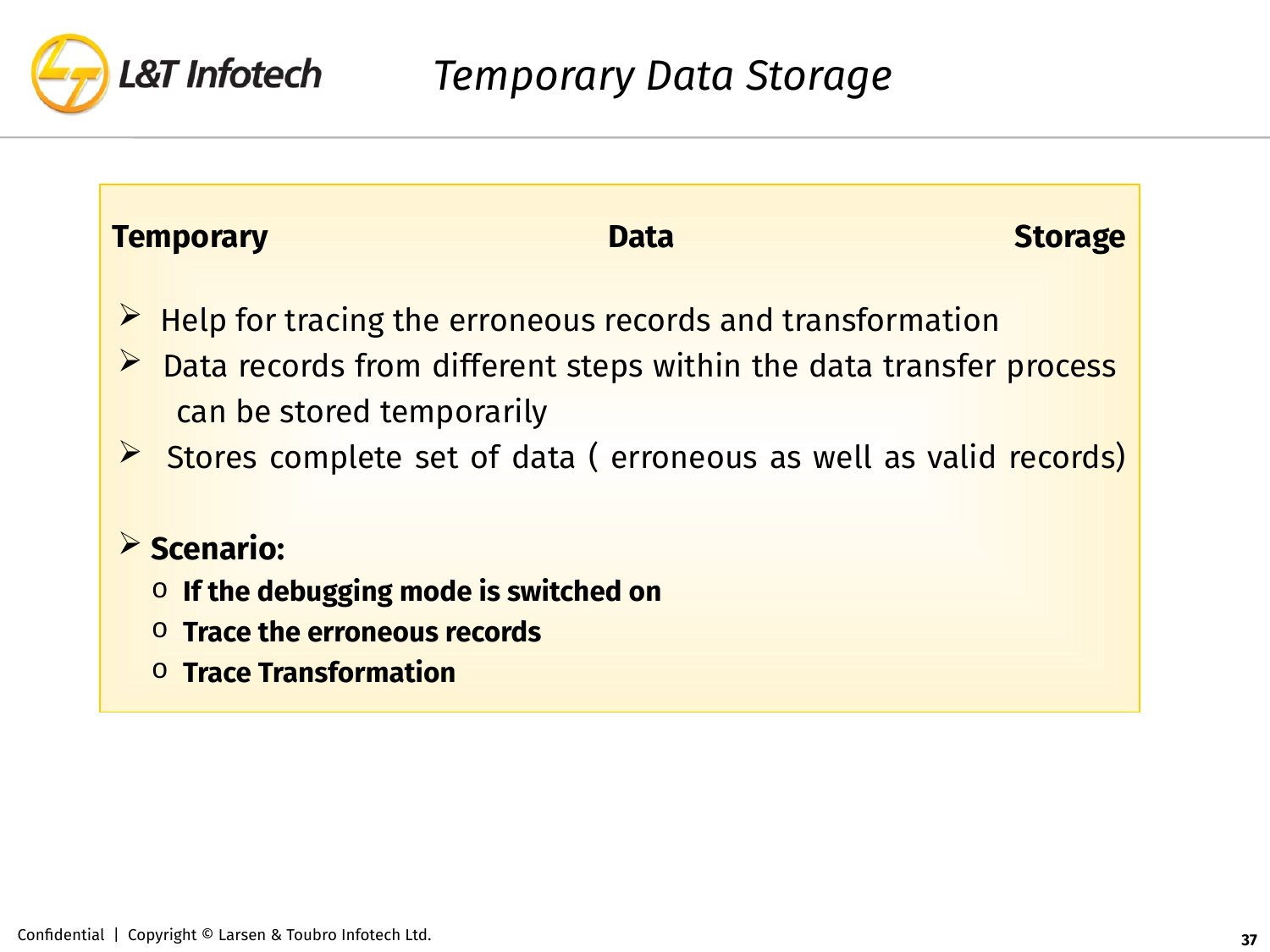

# Temporary Data Storage
Temporary Data Storage
  Help for tracing the erroneous records and transformation
  Data records from different steps within the data transfer process
    can be stored temporarily
  Stores complete set of data ( erroneous as well as valid records)
 Scenario:
 If the debugging mode is switched on
 Trace the erroneous records
 Trace Transformation
Confidential  |  Copyright © Larsen & Toubro Infotech Ltd.
37